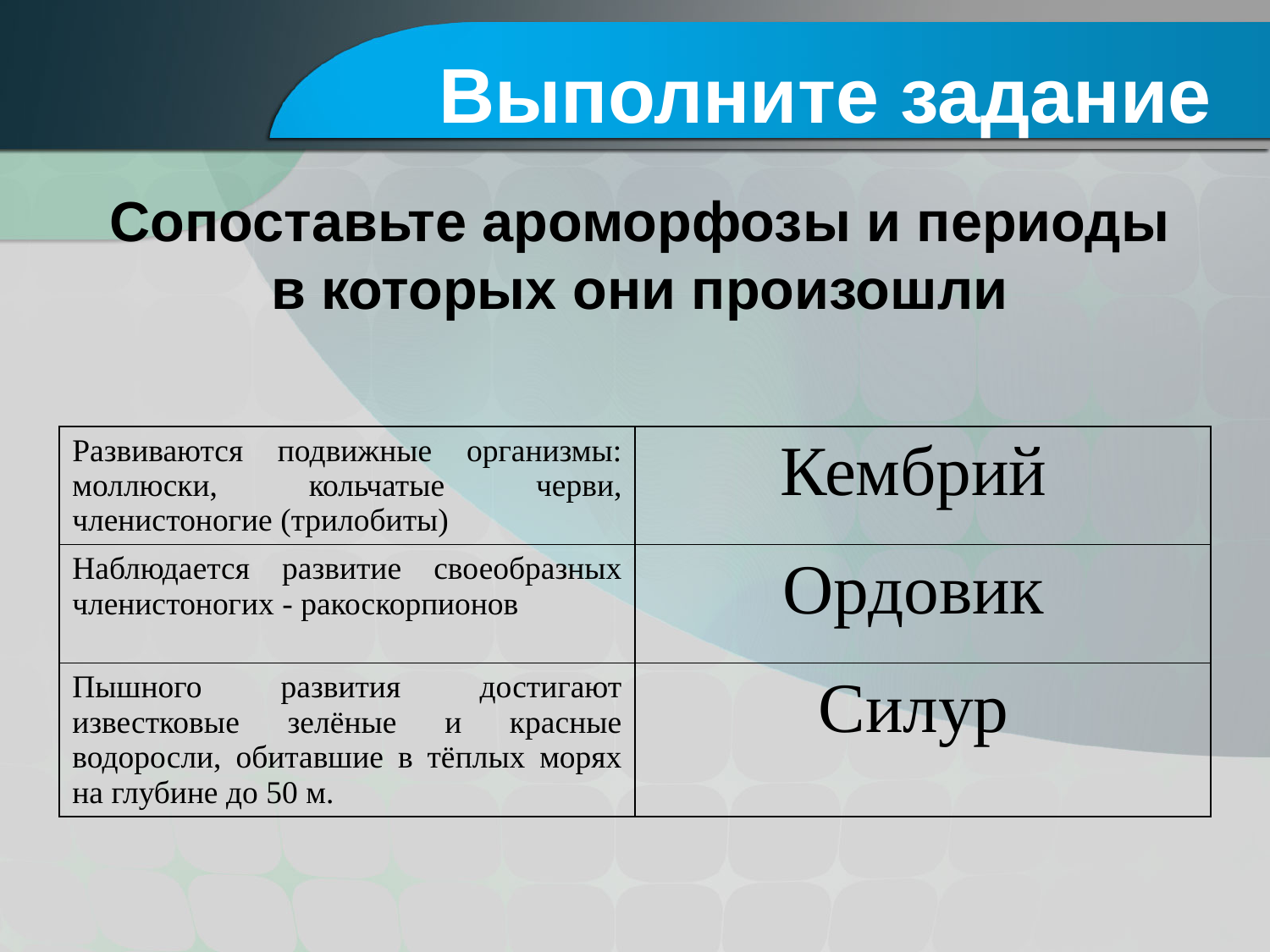

Выполните задание
Сопоставьте ароморфозы и периоды в которых они произошли
| Развиваются подвижные организмы: моллюски, кольчатые черви, членистоногие (трилобиты) | Кембрий |
| --- | --- |
| Наблюдается развитие своеобразных членистоногих - ракоскорпионов | Ордовик |
| Пышного развития достигают известковые зелёные и красные водоросли, обитавшие в тёплых морях на глубине до 50 м. | Силур |